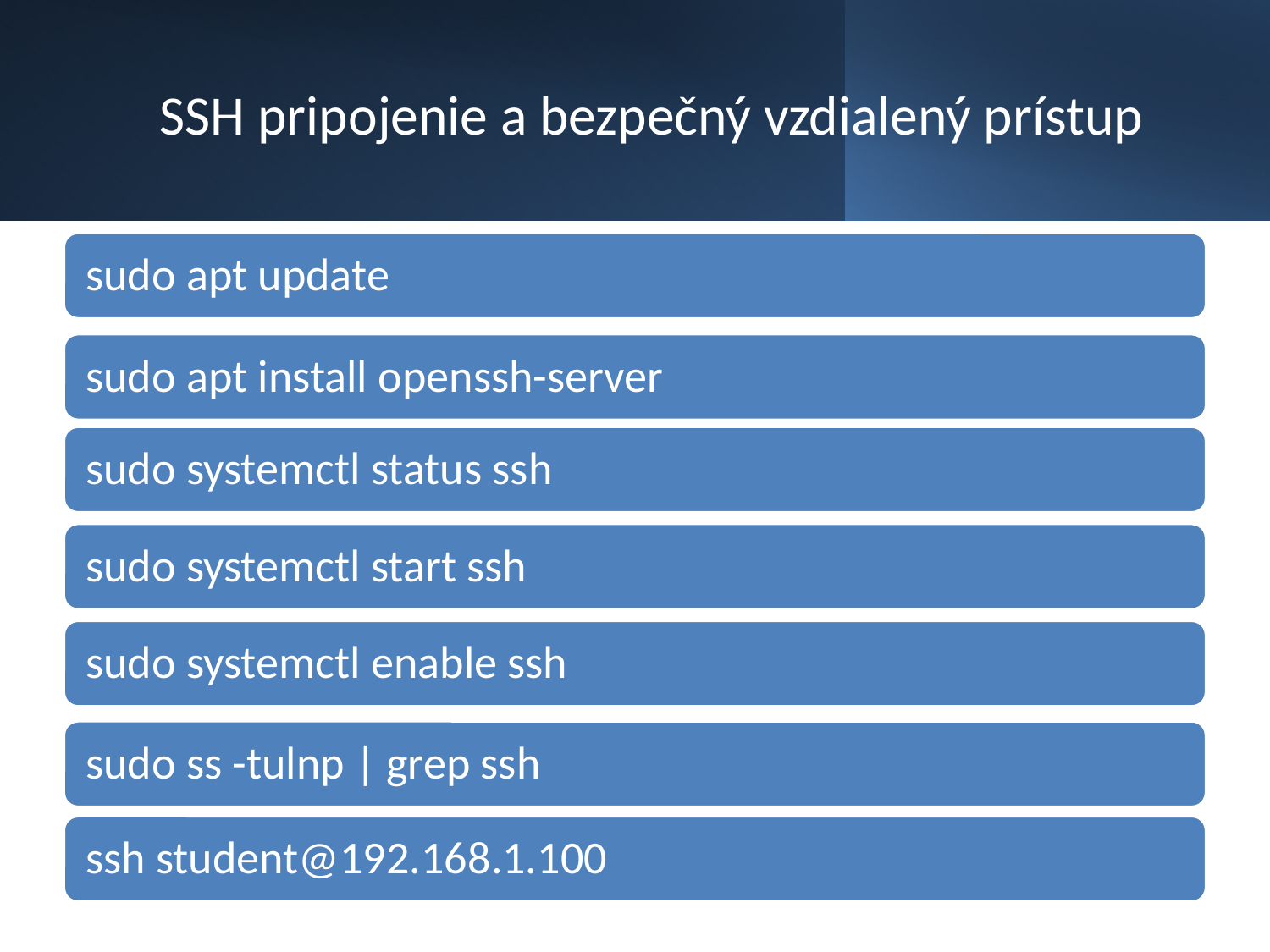

# SSH pripojenie a bezpečný vzdialený prístup
sudo apt update
sudo ss -tulnp | grep ssh
sudo systemctl status ssh
sudo systemctl start ssh
sudo systemctl enable ssh
ssh student@192.168.1.100
sudo apt install openssh-server